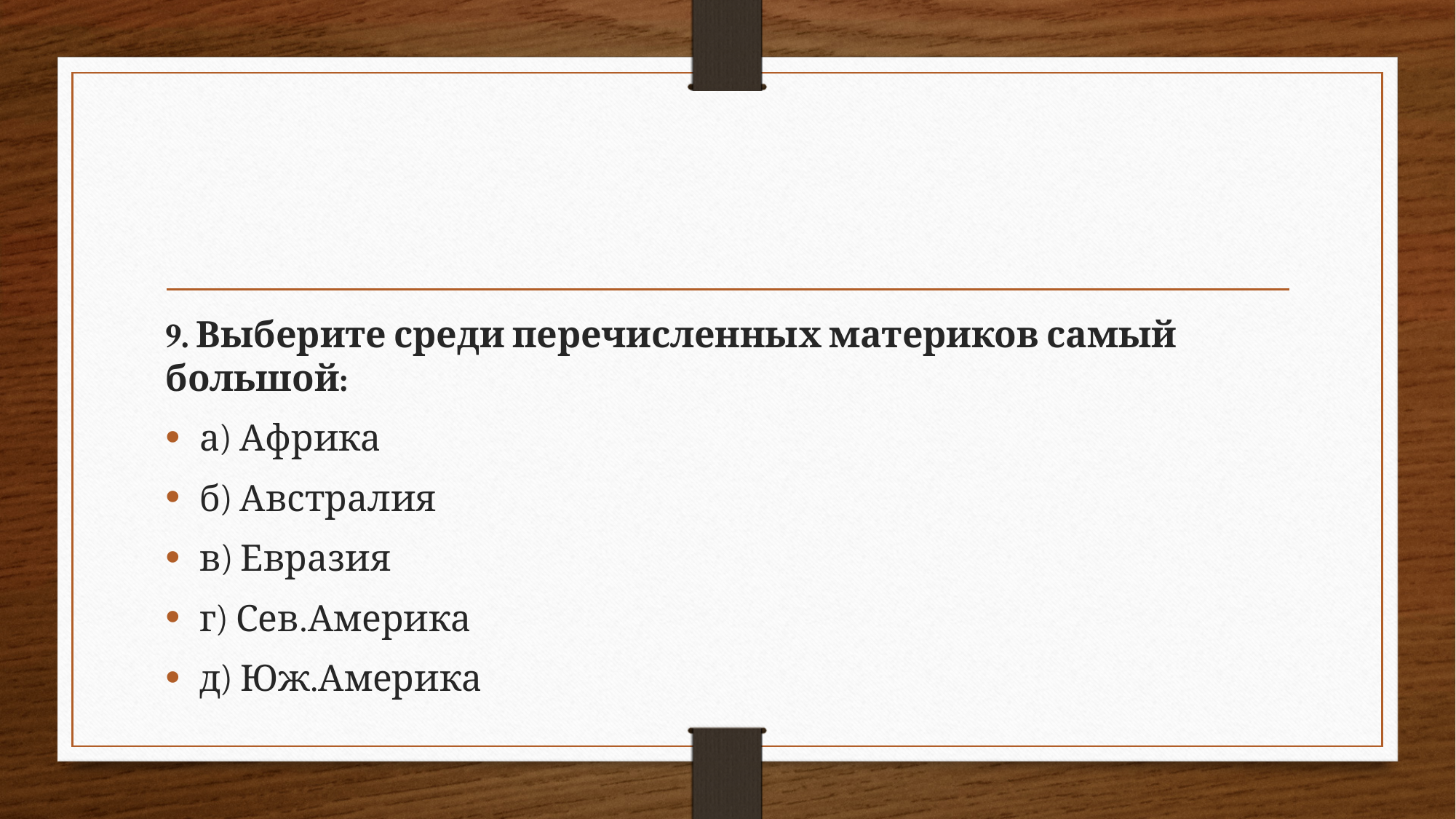

#
9. Выберите среди перечисленных материков самый большой:
а) Африка
б) Австралия
в) Евразия
г) Сев.Америка
д) Юж.Америка